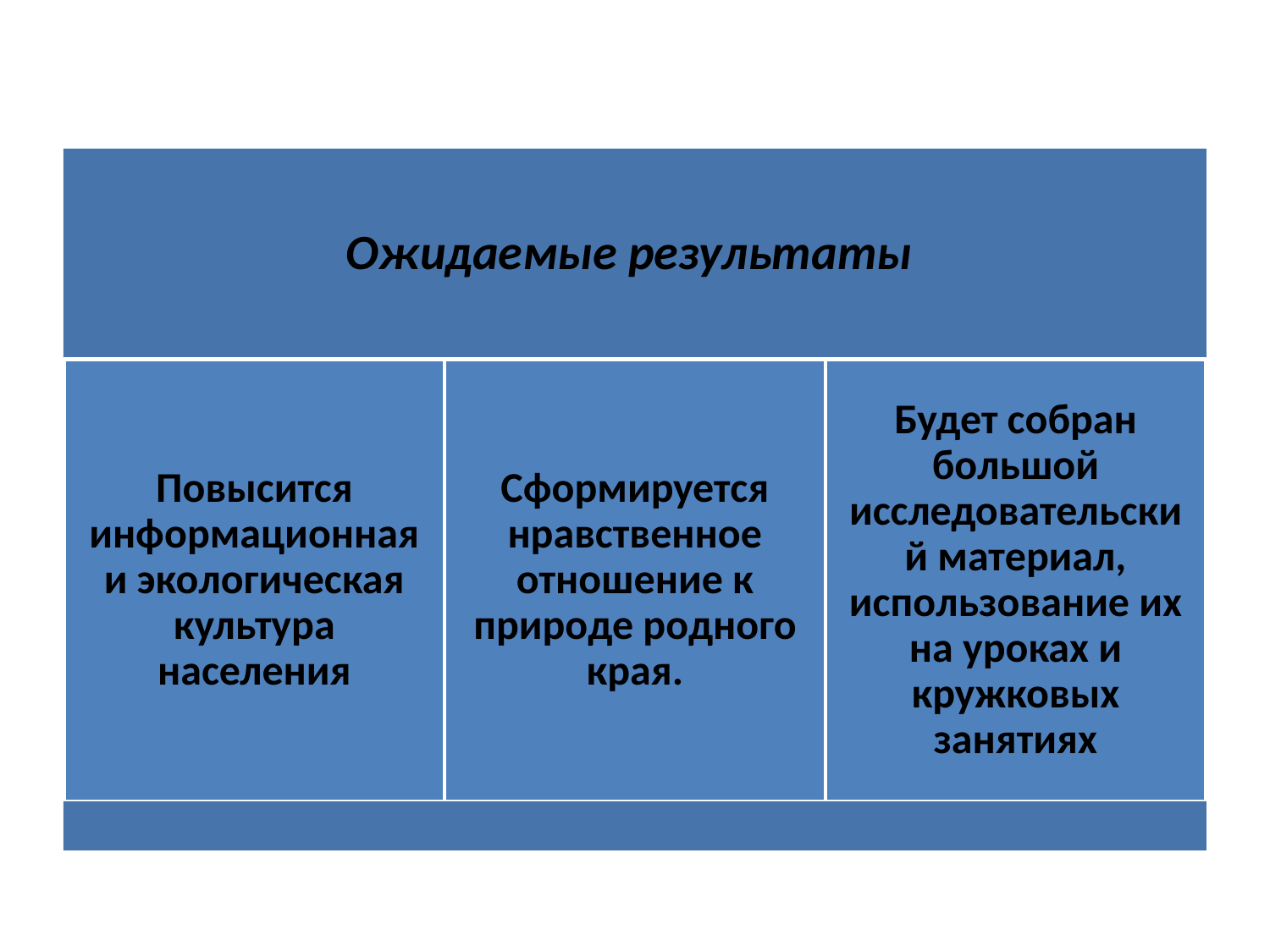

#
Ожидаемые результаты
Повысится информационная и экологическая культура населения
Сформируется нравственное отношение к природе родного края.
Будет собран большой исследовательский материал, использование их на уроках и кружковых занятиях